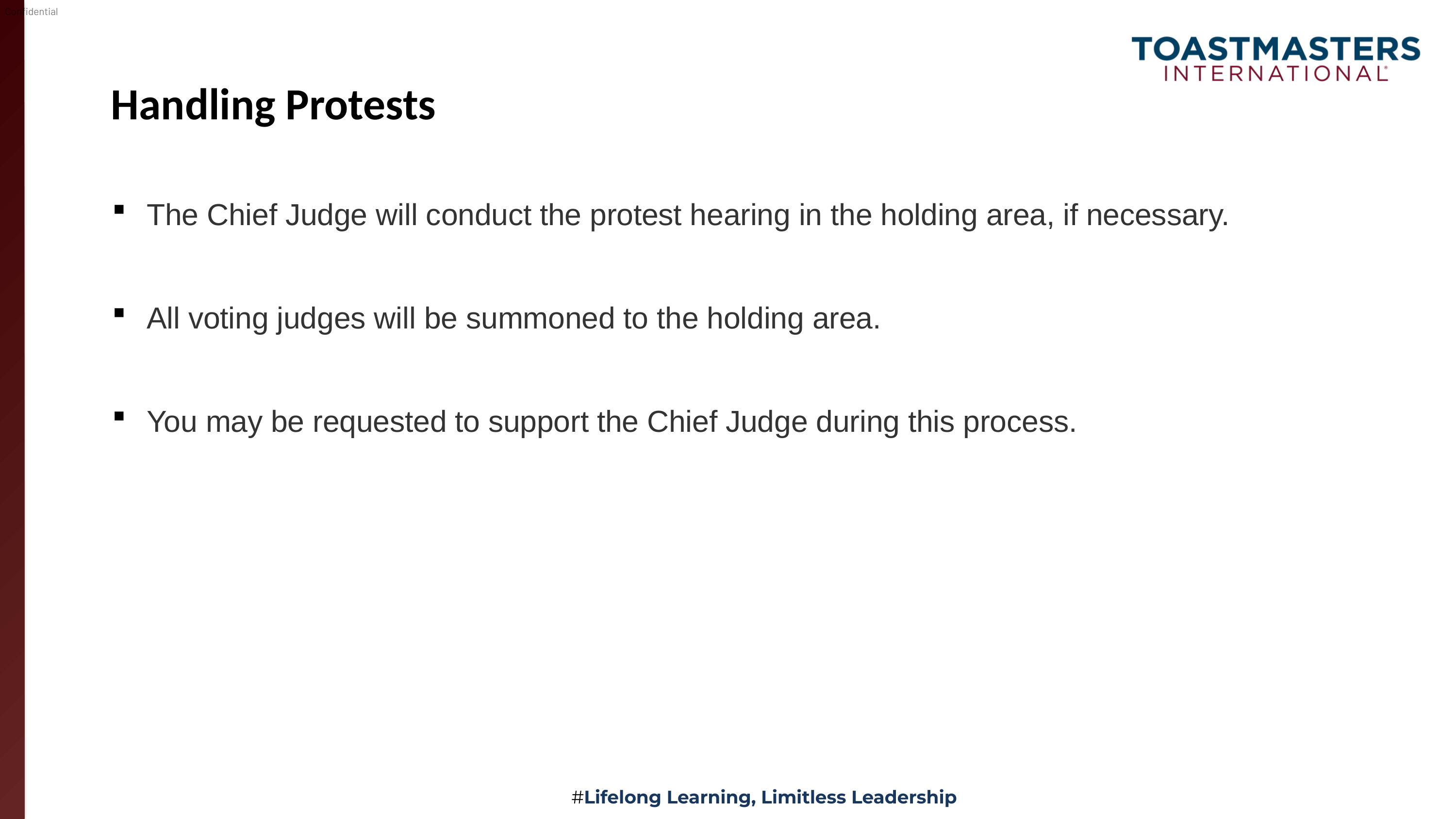

# Handling Protests
The Chief Judge will conduct the protest hearing in the holding area, if necessary.

All voting judges will be summoned to the holding area.

You may be requested to support the Chief Judge during this process.